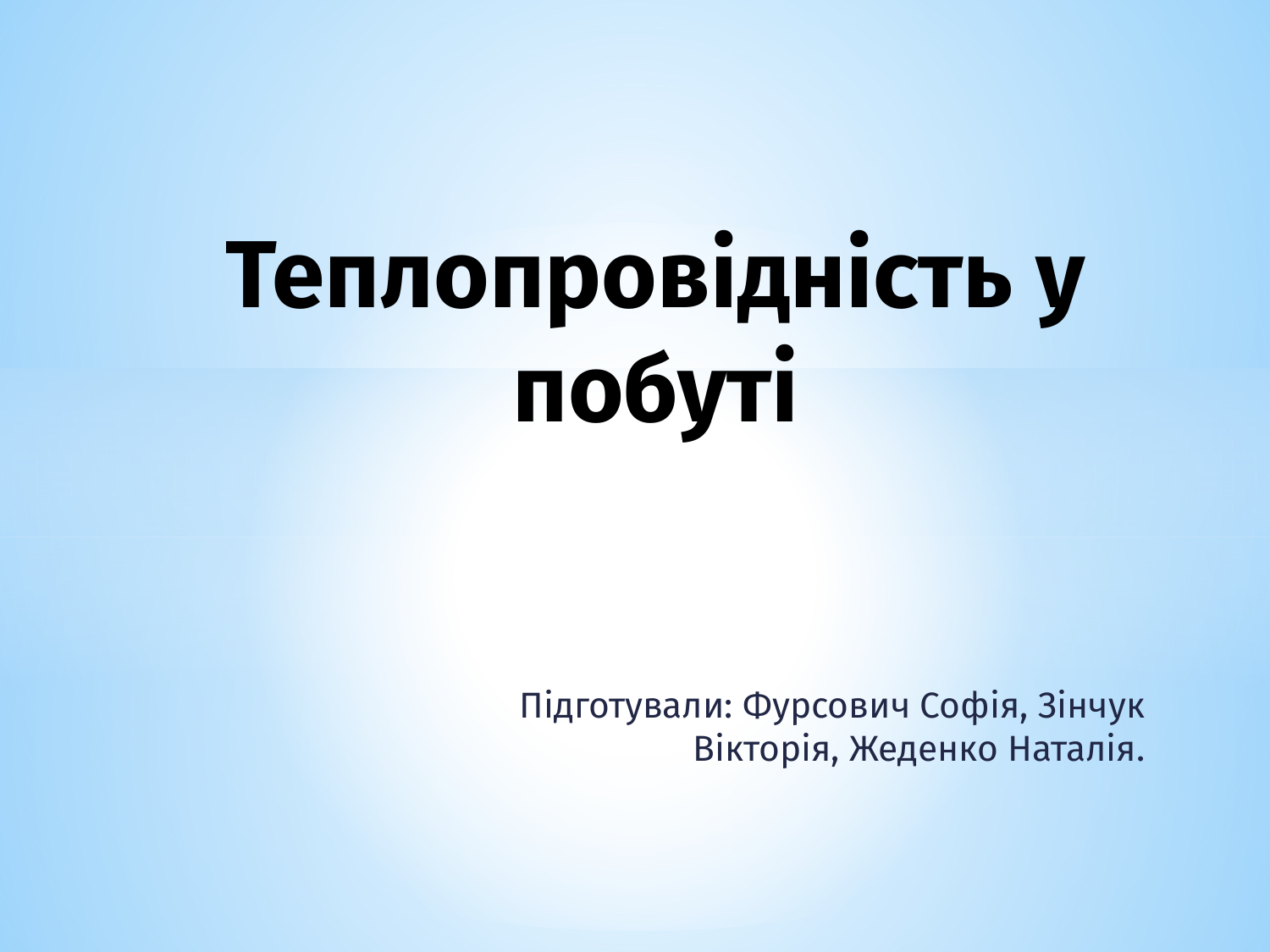

# Теплопровідність у побуті
Підготували: Фурсович Софія, Зінчук Вікторія, Жеденко Наталія.